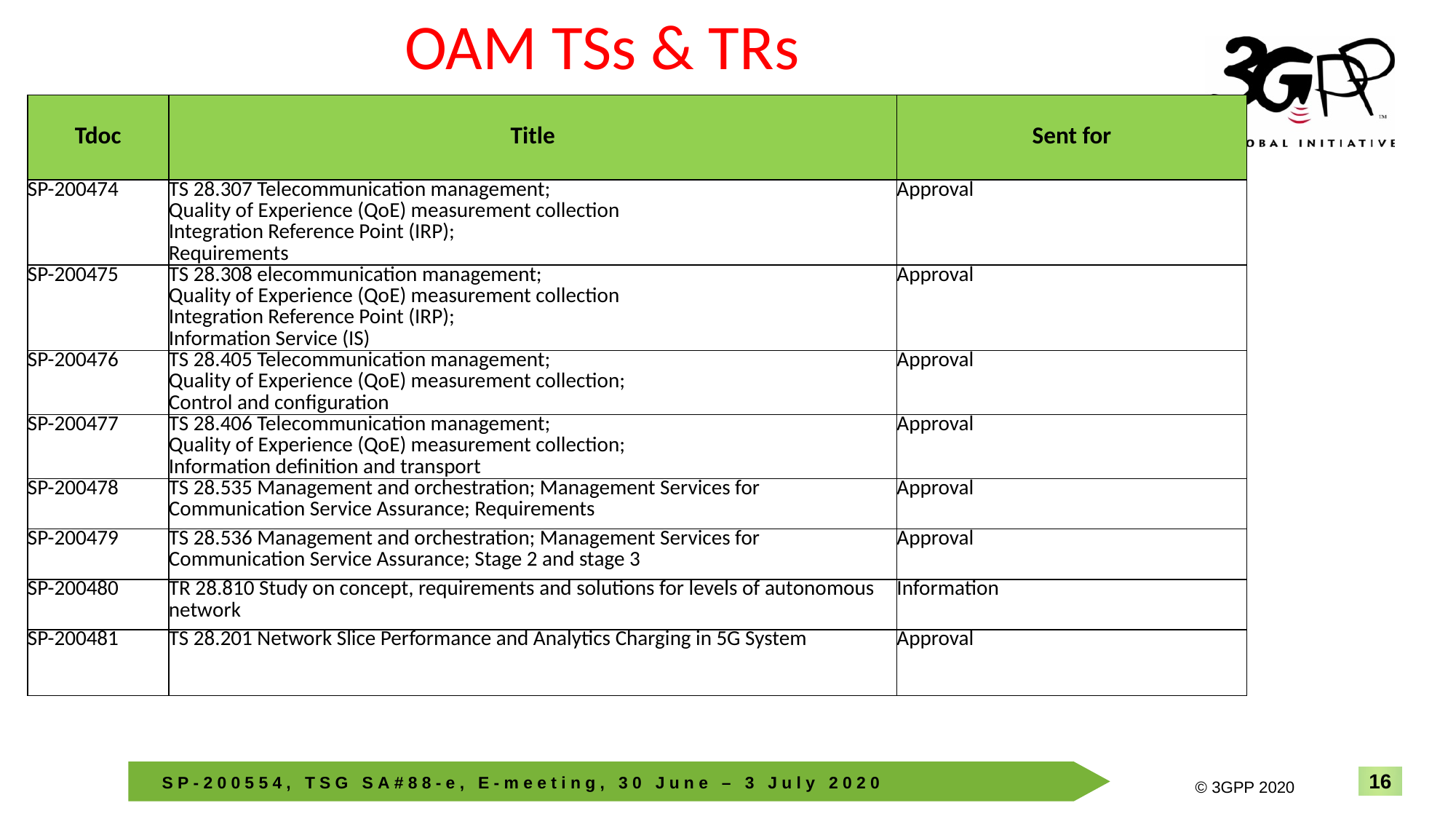

# OAM TSs & TRs
| Tdoc | Title | Sent for |
| --- | --- | --- |
| SP-200474 | TS 28.307 Telecommunication management; Quality of Experience (QoE) measurement collection Integration Reference Point (IRP); Requirements | Approval |
| SP-200475 | TS 28.308 elecommunication management; Quality of Experience (QoE) measurement collection Integration Reference Point (IRP); Information Service (IS) | Approval |
| SP-200476 | TS 28.405 Telecommunication management; Quality of Experience (QoE) measurement collection; Control and configuration | Approval |
| SP-200477 | TS 28.406 Telecommunication management; Quality of Experience (QoE) measurement collection; Information definition and transport | Approval |
| SP-200478 | TS 28.535 Management and orchestration; Management Services for Communication Service Assurance; Requirements | Approval |
| SP-200479 | TS 28.536 Management and orchestration; Management Services for Communication Service Assurance; Stage 2 and stage 3 | Approval |
| SP-200480 | TR 28.810 Study on concept, requirements and solutions for levels of autonomous network | Information |
| SP-200481 | TS 28.201 Network Slice Performance and Analytics Charging in 5G System | Approval |